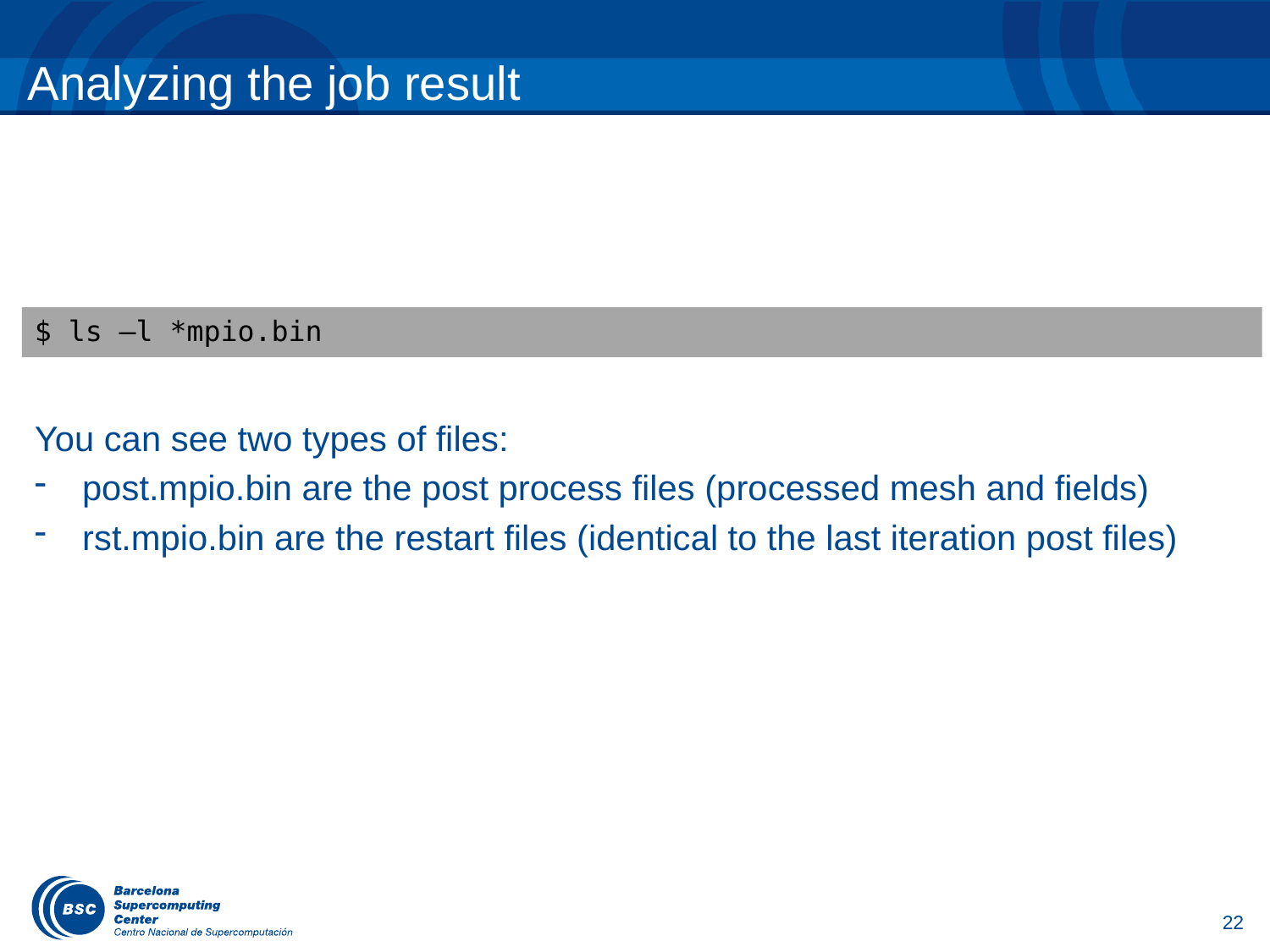

# Analyzing the job result
$ ls –l *mpio.bin

You can see two types of files:
post.mpio.bin are the post process files (processed mesh and fields)
rst.mpio.bin are the restart files (identical to the last iteration post files)
22